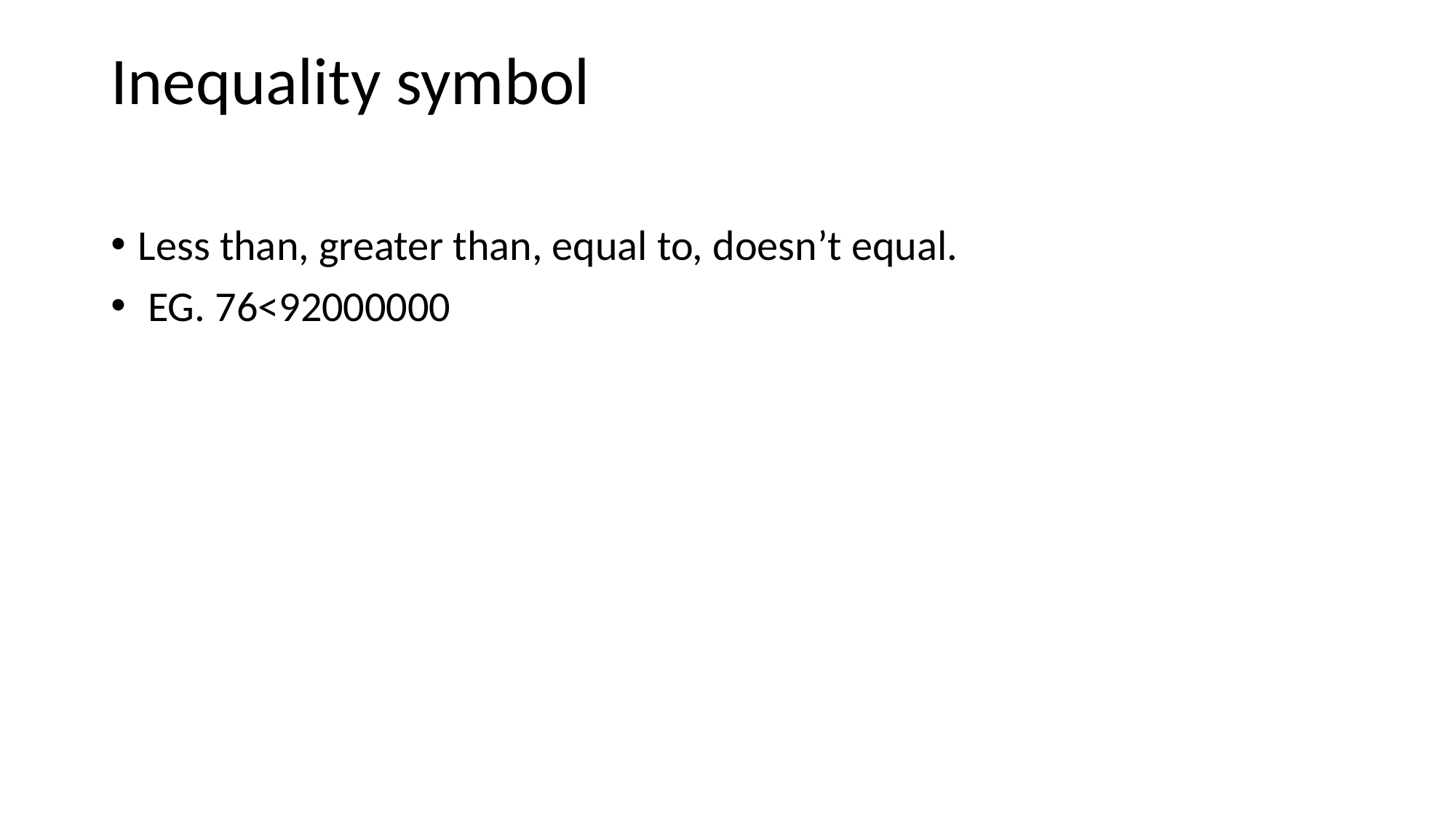

# Inequality symbol
Less than, greater than, equal to, doesn’t equal.
 EG. 76<92000000